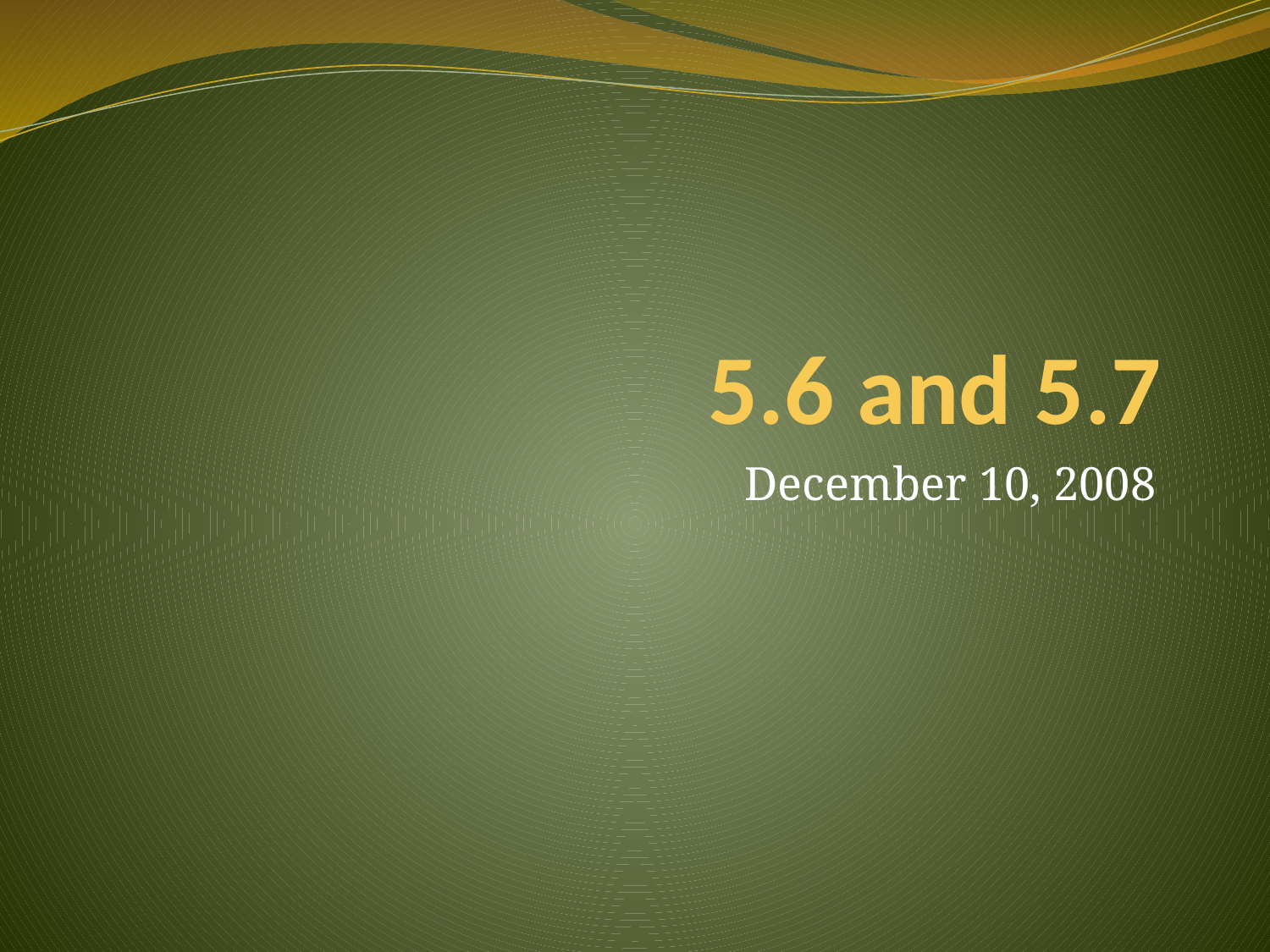

# 5.6 and 5.7
December 10, 2008